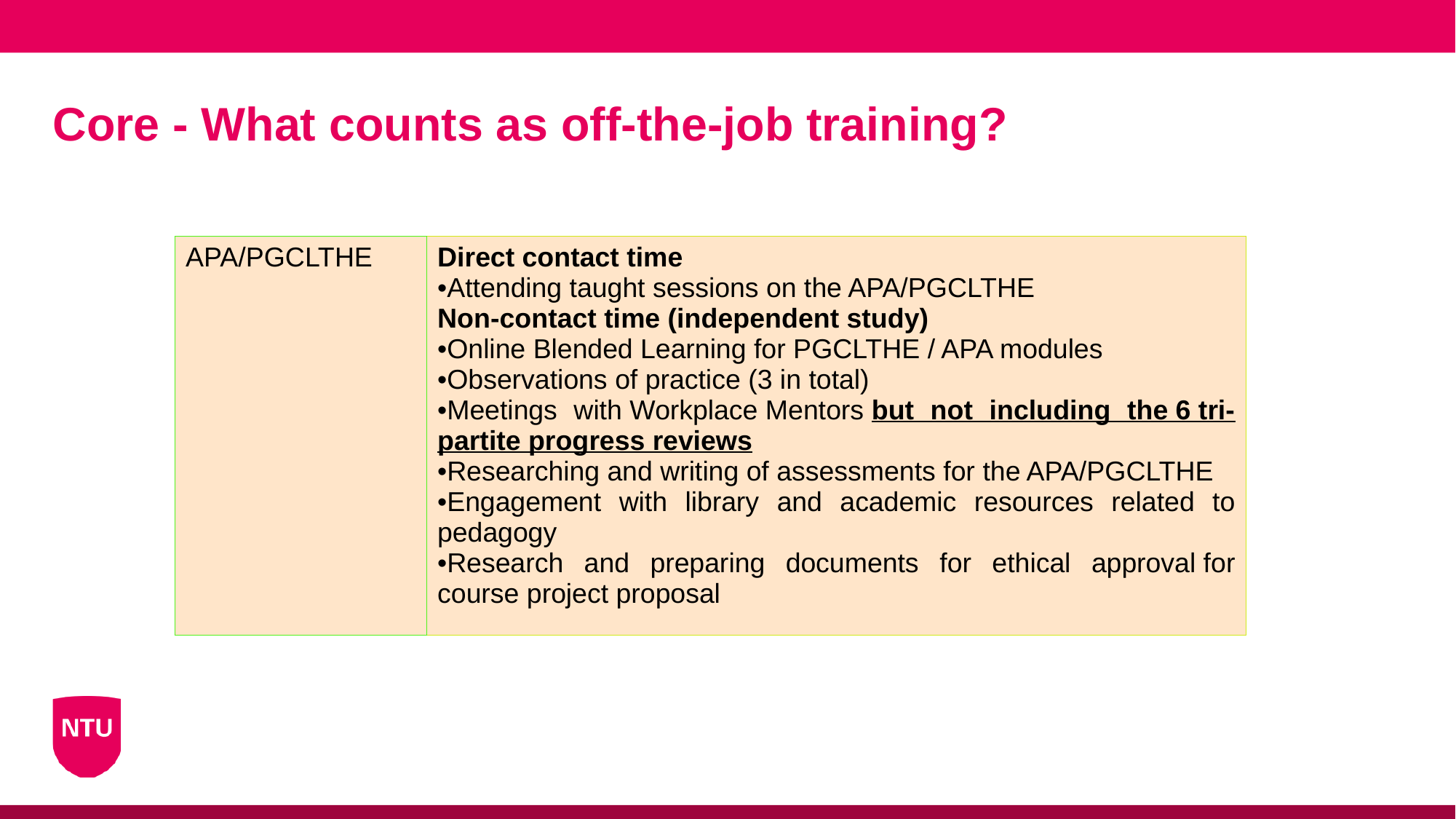

# Core - What counts as off-the-job training?
| APA/PGCLTHE | Direct contact time   Attending taught sessions on the APA/PGCLTHE  Non-contact time (independent study)  Online Blended Learning for PGCLTHE / APA modules   Observations of practice (3 in total)  Meetings with Workplace Mentors but not including the 6 tri-partite progress reviews  Researching and writing of assessments for the APA/PGCLTHE  Engagement with library and academic resources related to pedagogy   Research and preparing documents for ethical approval for course project proposal |
| --- | --- |